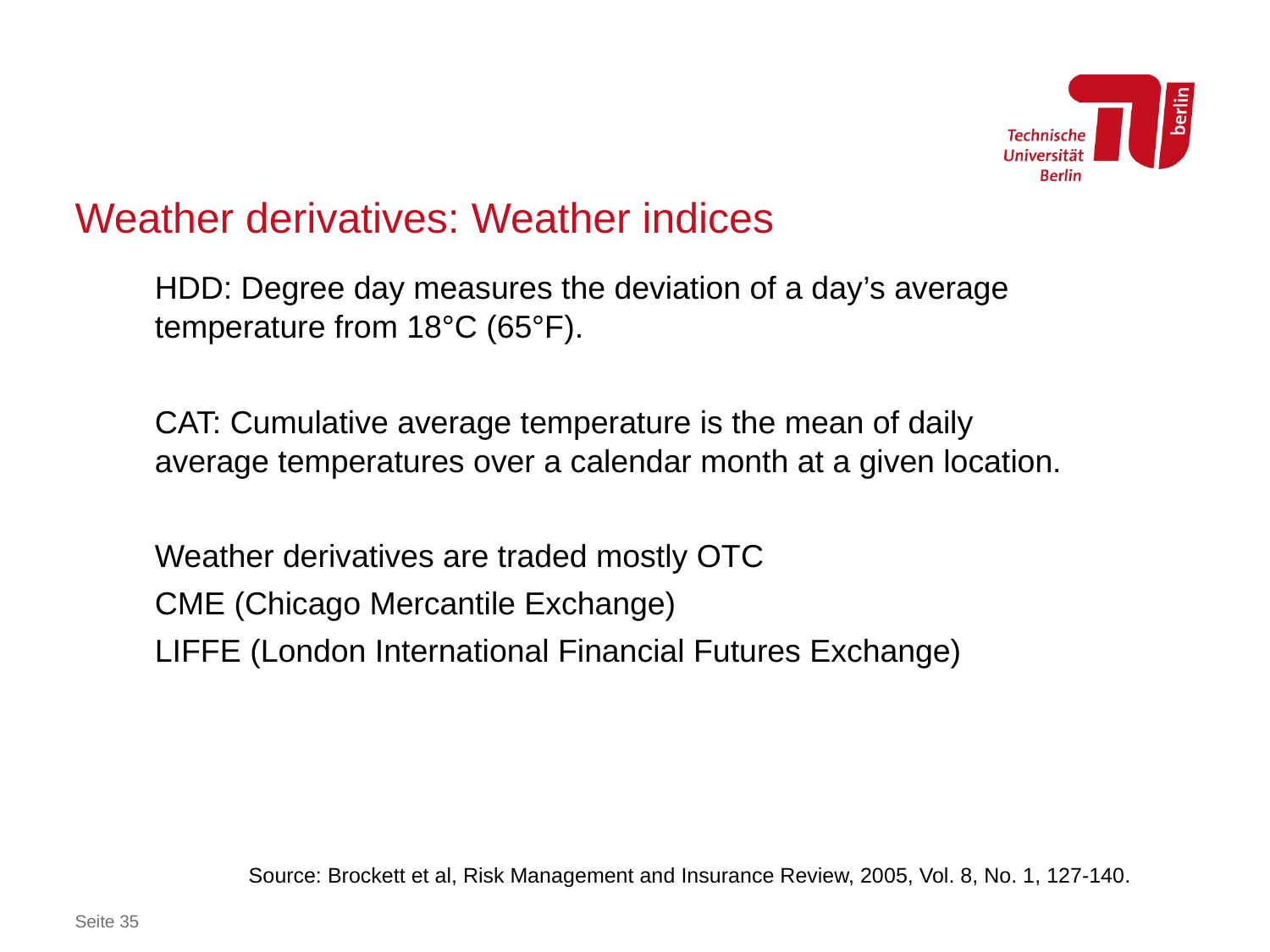

# Weather derivatives: Weather indices
HDD: Degree day measures the deviation of a day’s average temperature from 18°C (65°F).

CAT: Cumulative average temperature is the mean of daily average temperatures over a calendar month at a given location.

Weather derivatives are traded mostly OTC
CME (Chicago Mercantile Exchange)
LIFFE (London International Financial Futures Exchange)
Source: Brockett et al, Risk Management and Insurance Review, 2005, Vol. 8, No. 1, 127-140.
Seite 35